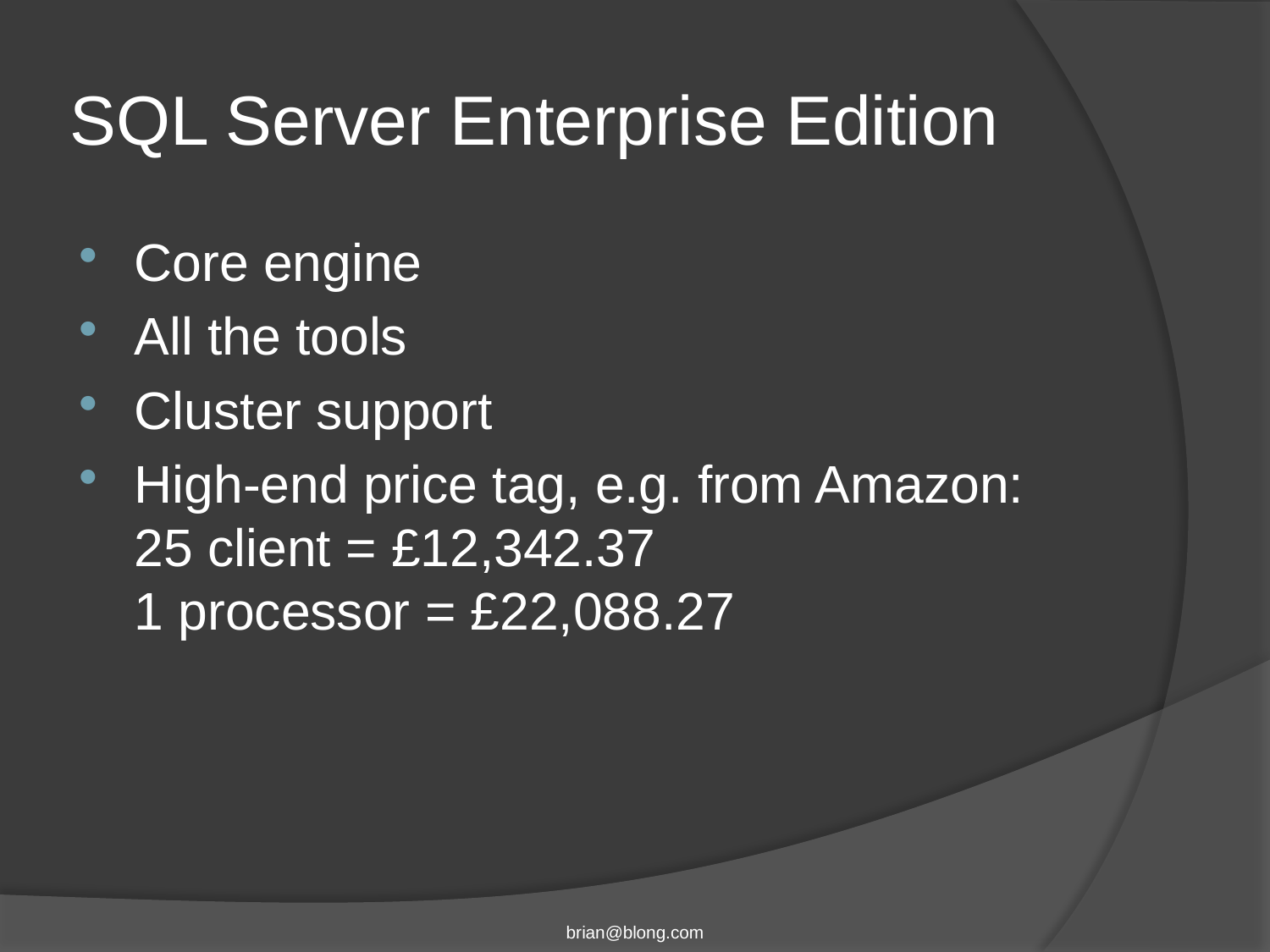

# SQL Server Enterprise Edition
Core engine
All the tools
Cluster support
High-end price tag, e.g. from Amazon:
25 client = £12,342.37
1 processor = £22,088.27
brian@blong.com